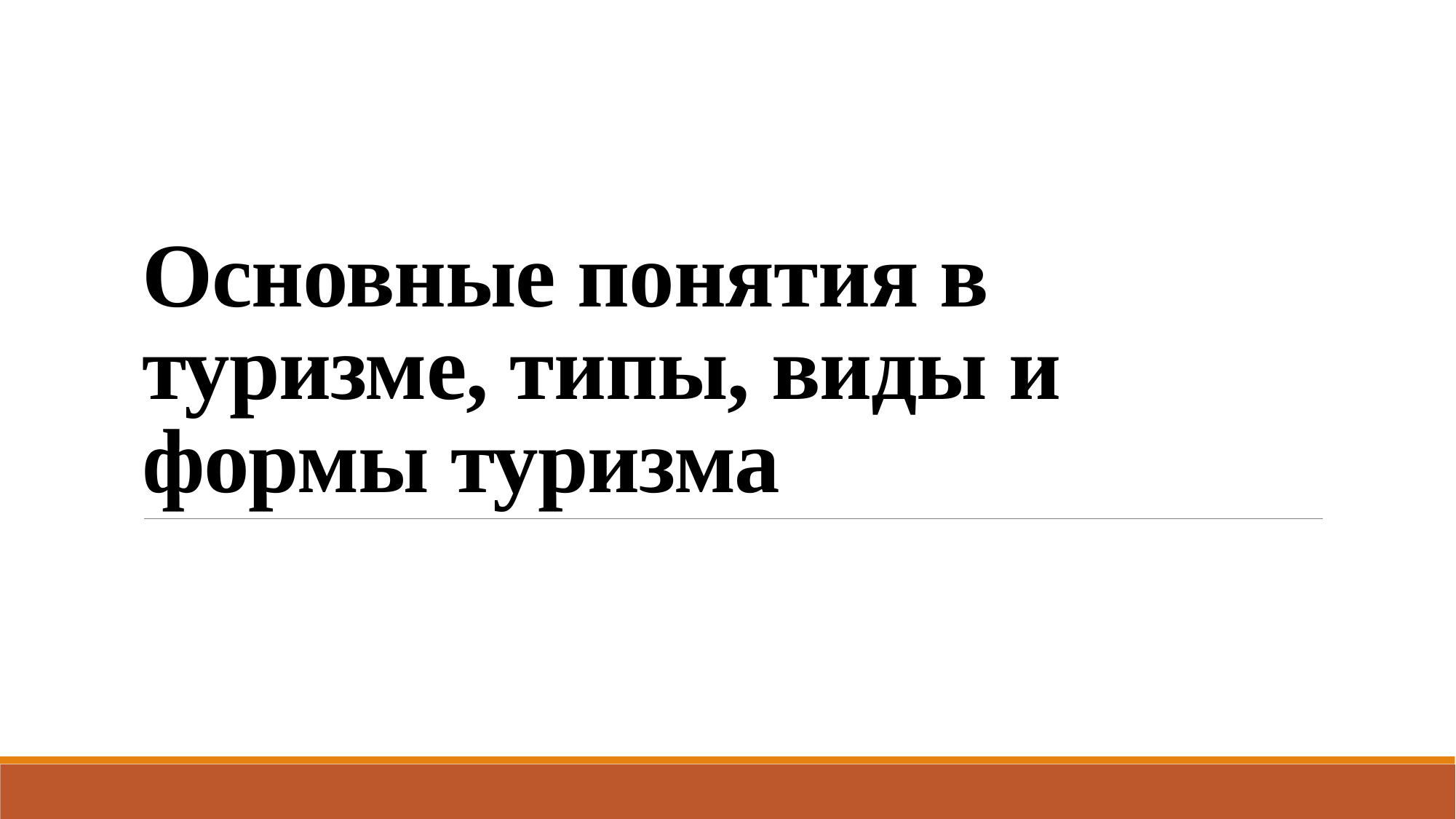

# Основные понятия в туризме, типы, виды и формы туризма